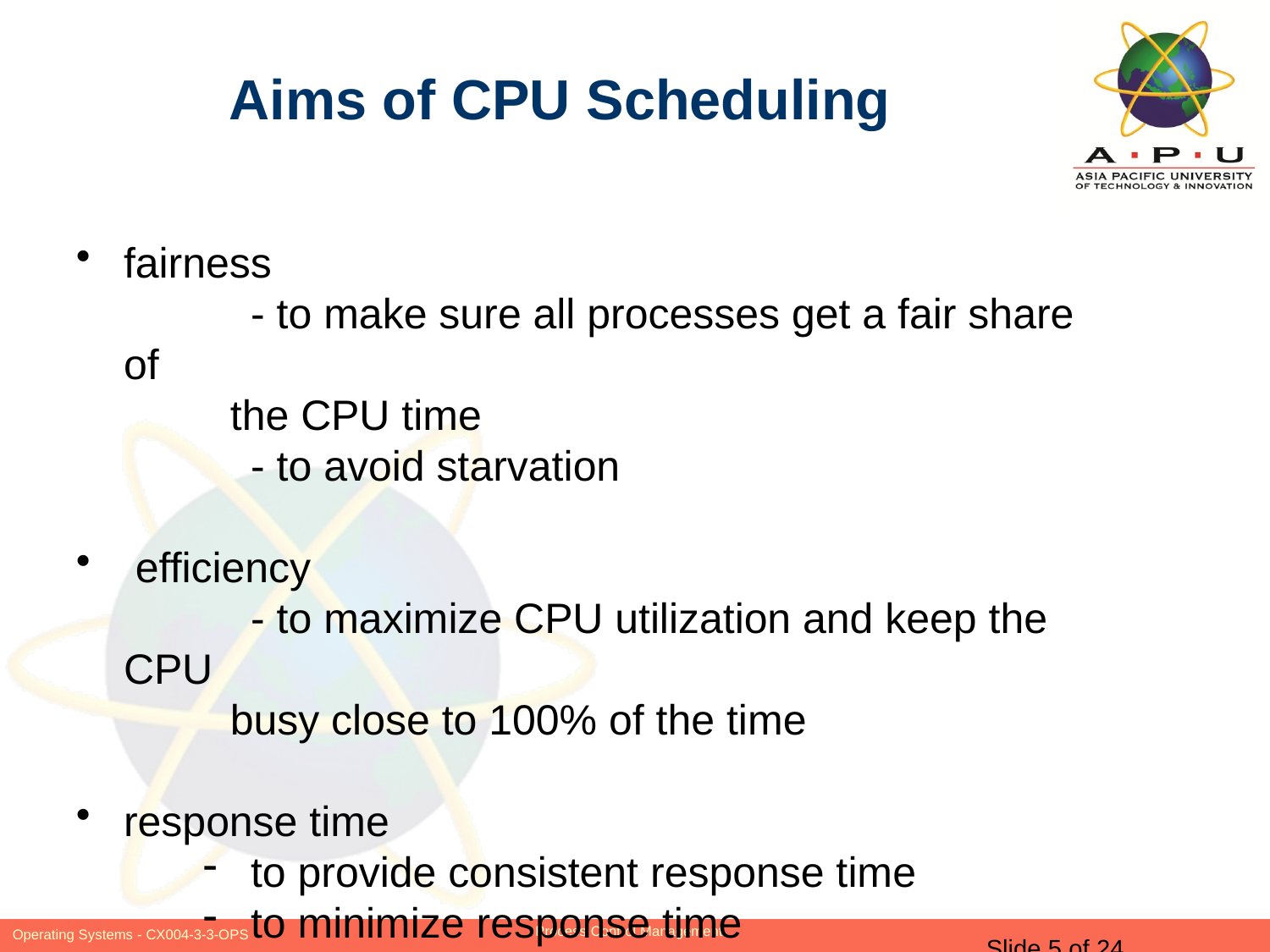

Aims of CPU Scheduling
fairness
		- to make sure all processes get a fair share of
             the CPU time
		- to avoid starvation

 efficiency
		- to maximize CPU utilization and keep the CPU
             busy close to 100% of the time

response time
to provide consistent response time
to minimize response time

Slide 5 of 24